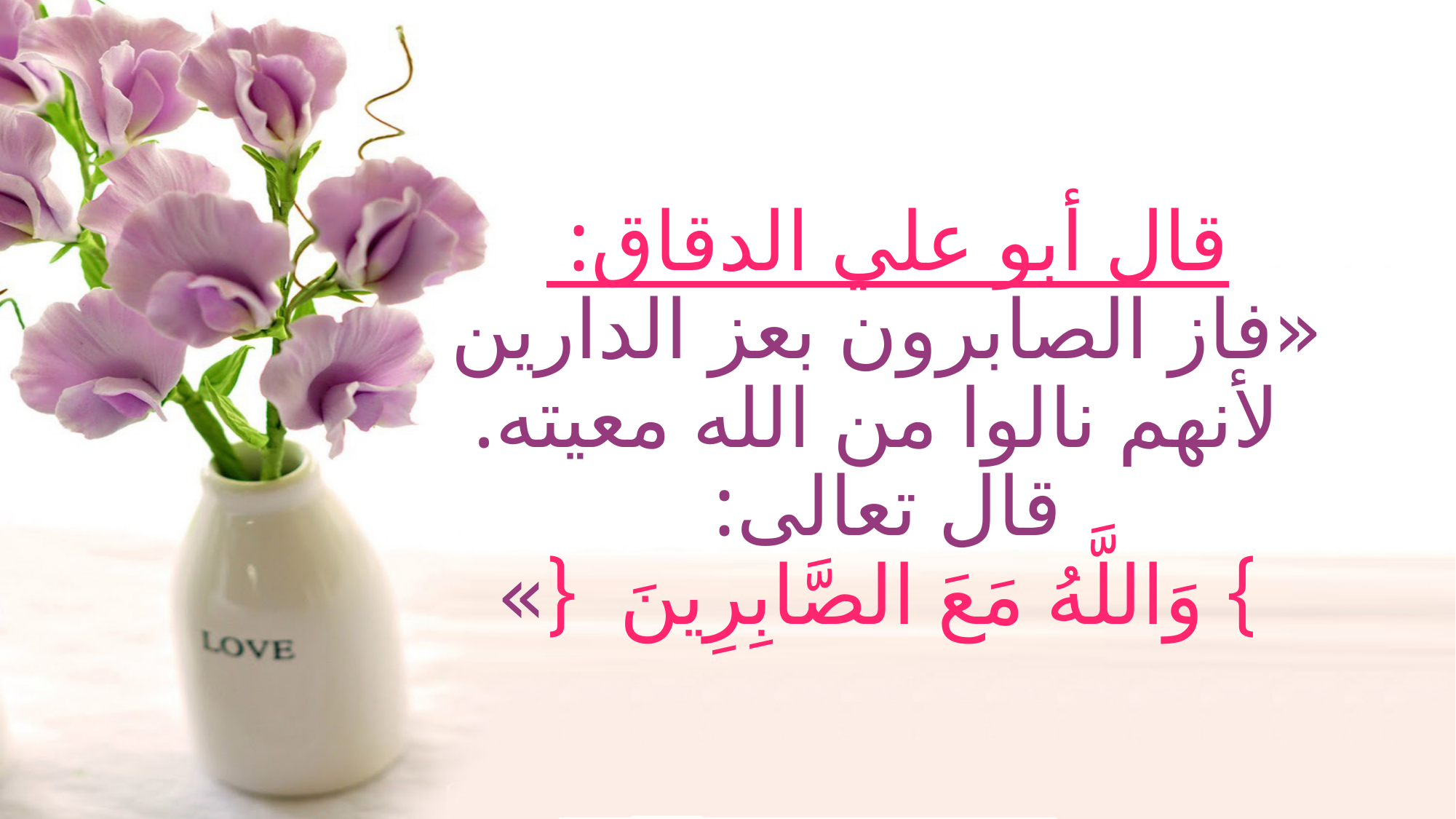

# قال أبو علي الدقاق: «فاز الصابرون بعز الدارين لأنهم نالوا من الله معيته. قال تعالى: } وَاللَّهُ مَعَ الصَّابِرِينَ  {»